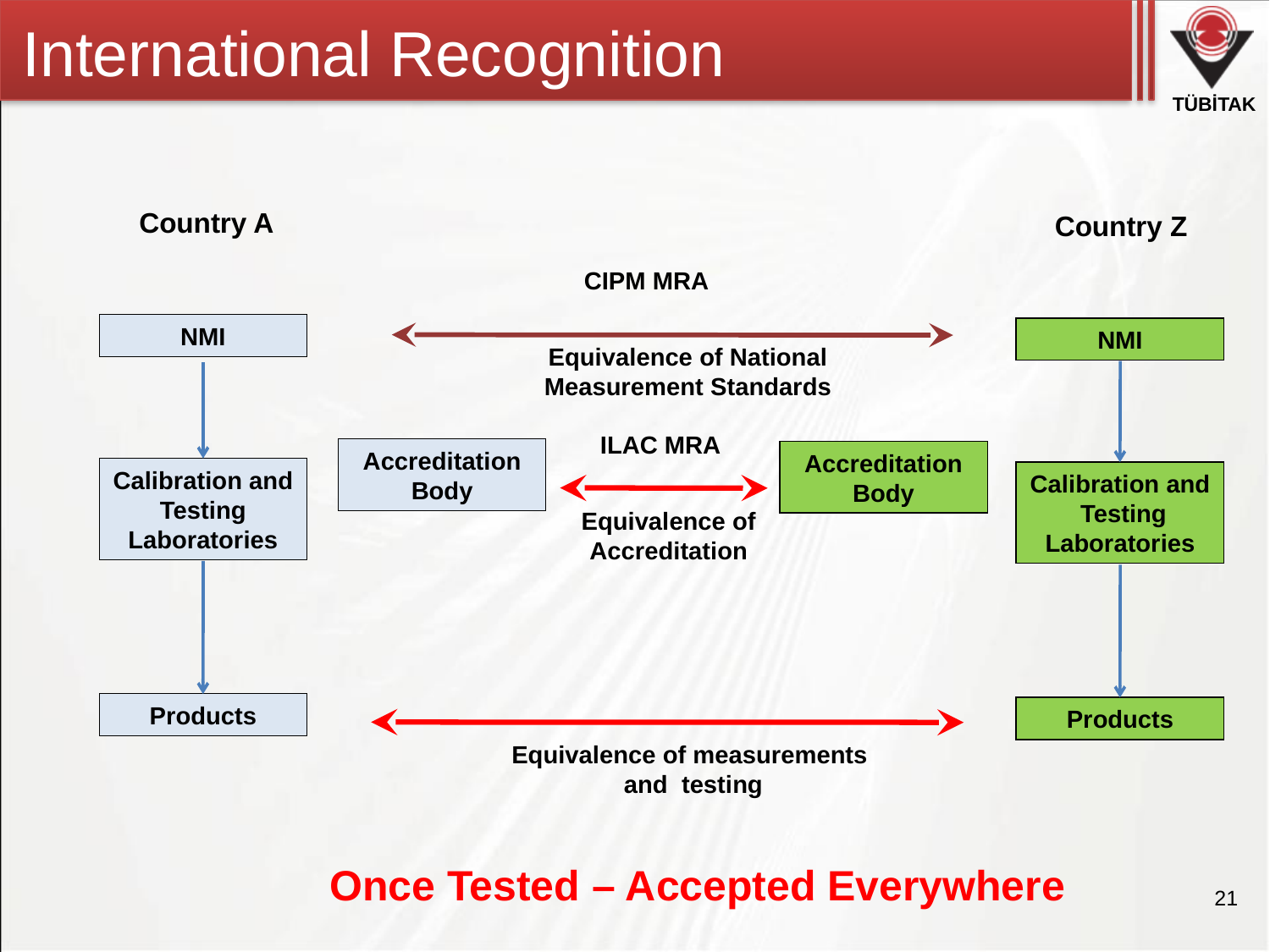

# International Recognition
Country A
Country Z
CIPM MRA
NMI
Calibration and Testing Laboratories
Products
NMI
Calibration and  Testing Laboratories
Products
Equivalence of National Measurement Standards
ILAC MRA
Accreditation Body
Accreditation Body
Equivalence of Accreditation
Equivalence of measurements
and  testing
Once Tested – Accepted Everywhere
21